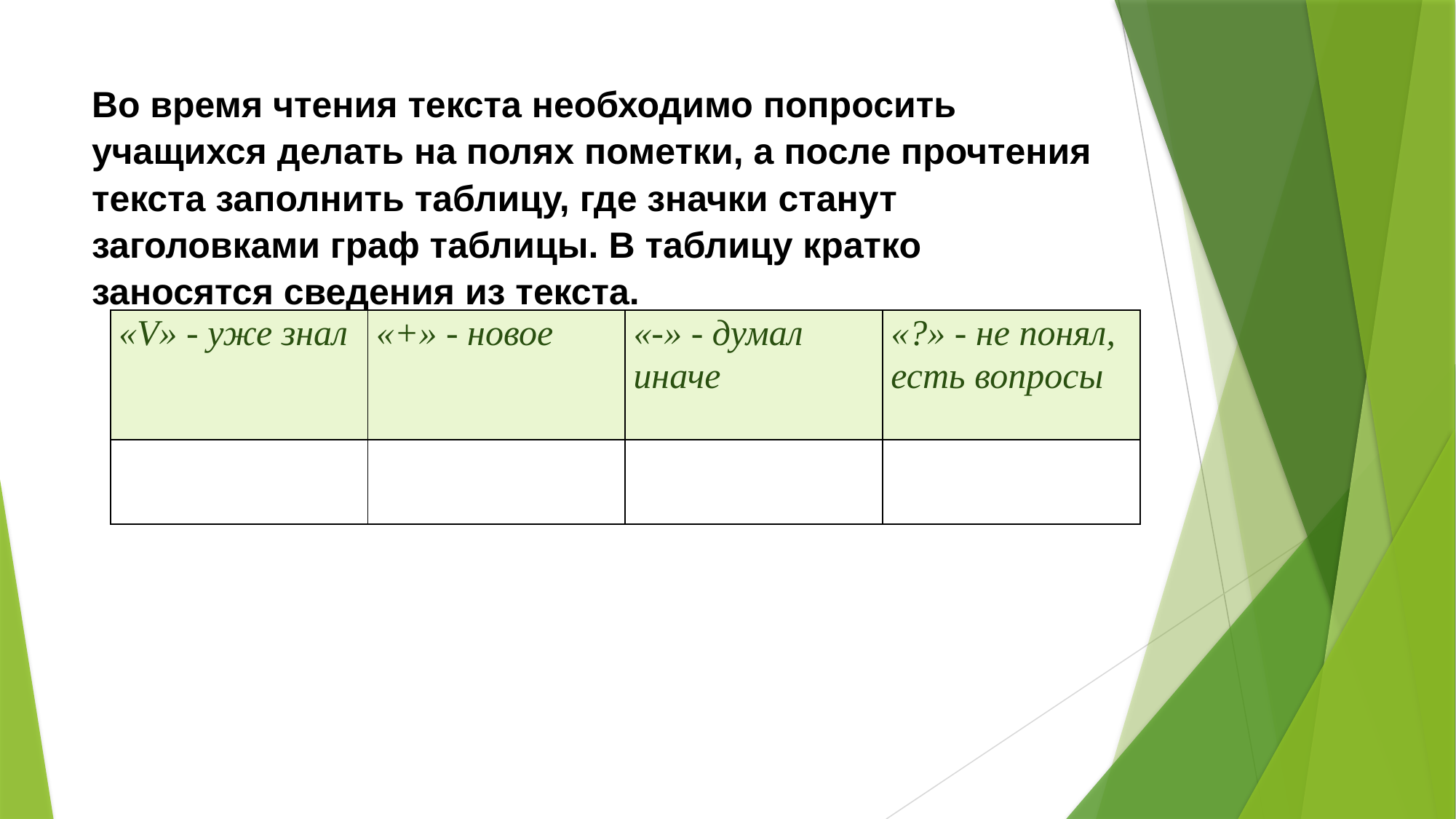

# Во время чтения текста необходимо попросить учащихся делать на полях пометки, а после прочтения текста заполнить таблицу, где значки станут заголовками граф таблицы. В таблицу кратко заносятся сведения из текста.
| «V» - уже знал | «+» - новое | «-» - думал иначе | «?» - не понял, есть вопросы |
| --- | --- | --- | --- |
|  |  |  |  |